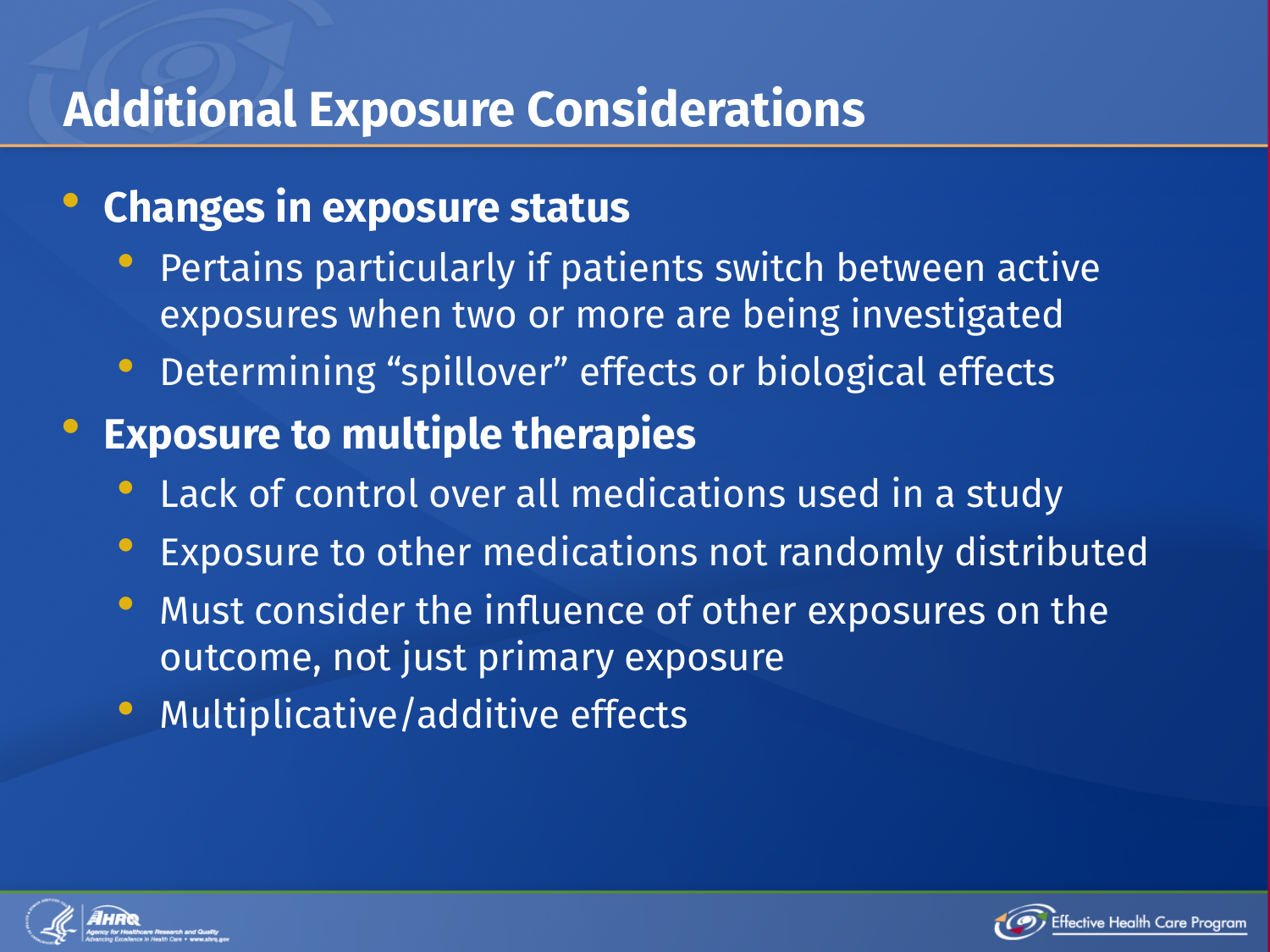

# Additional Exposure Considerations
Changes in exposure status
Pertains particularly if patients switch between active exposures when two or more are being investigated
Determining “spillover” effects or biological effects
Exposure to multiple therapies
Lack of control over all medications used in a study
Exposure to other medications not randomly distributed
Must consider the influence of other exposures on the outcome, not just primary exposure
Multiplicative/additive effects